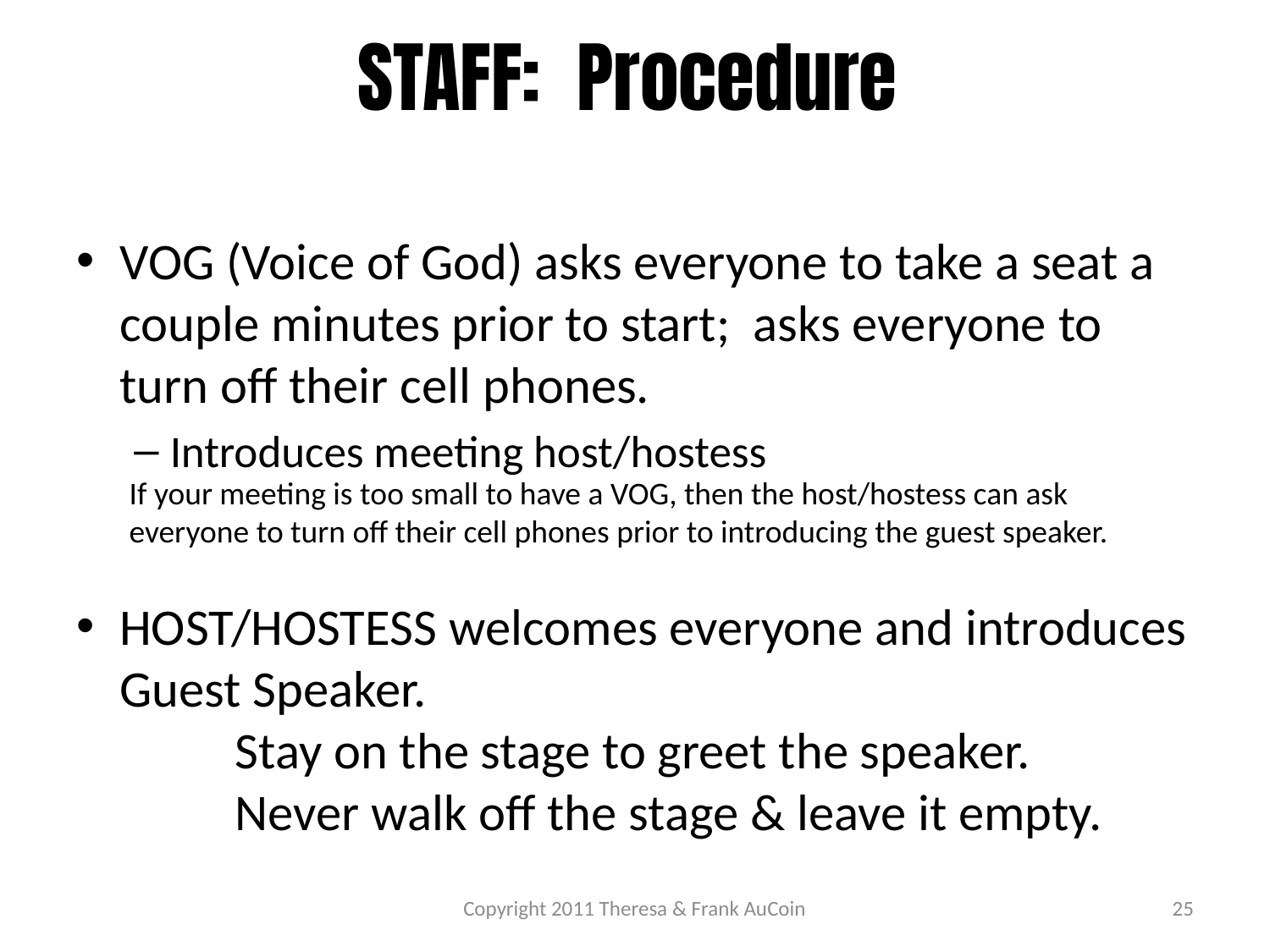

# STAFF:  Procedure
VOG (Voice of God) asks everyone to take a seat a couple minutes prior to start;  asks everyone to turn off their cell phones.
Introduces meeting host/hostess
HOST/HOSTESS welcomes everyone and introduces Guest Speaker.
	Stay on the stage to greet the speaker.
	Never walk off the stage & leave it empty.

If your meeting is too small to have a VOG, then the host/hostess can ask
everyone to turn off their cell phones prior to introducing the guest speaker.
Copyright 2011 Theresa & Frank AuCoin
25